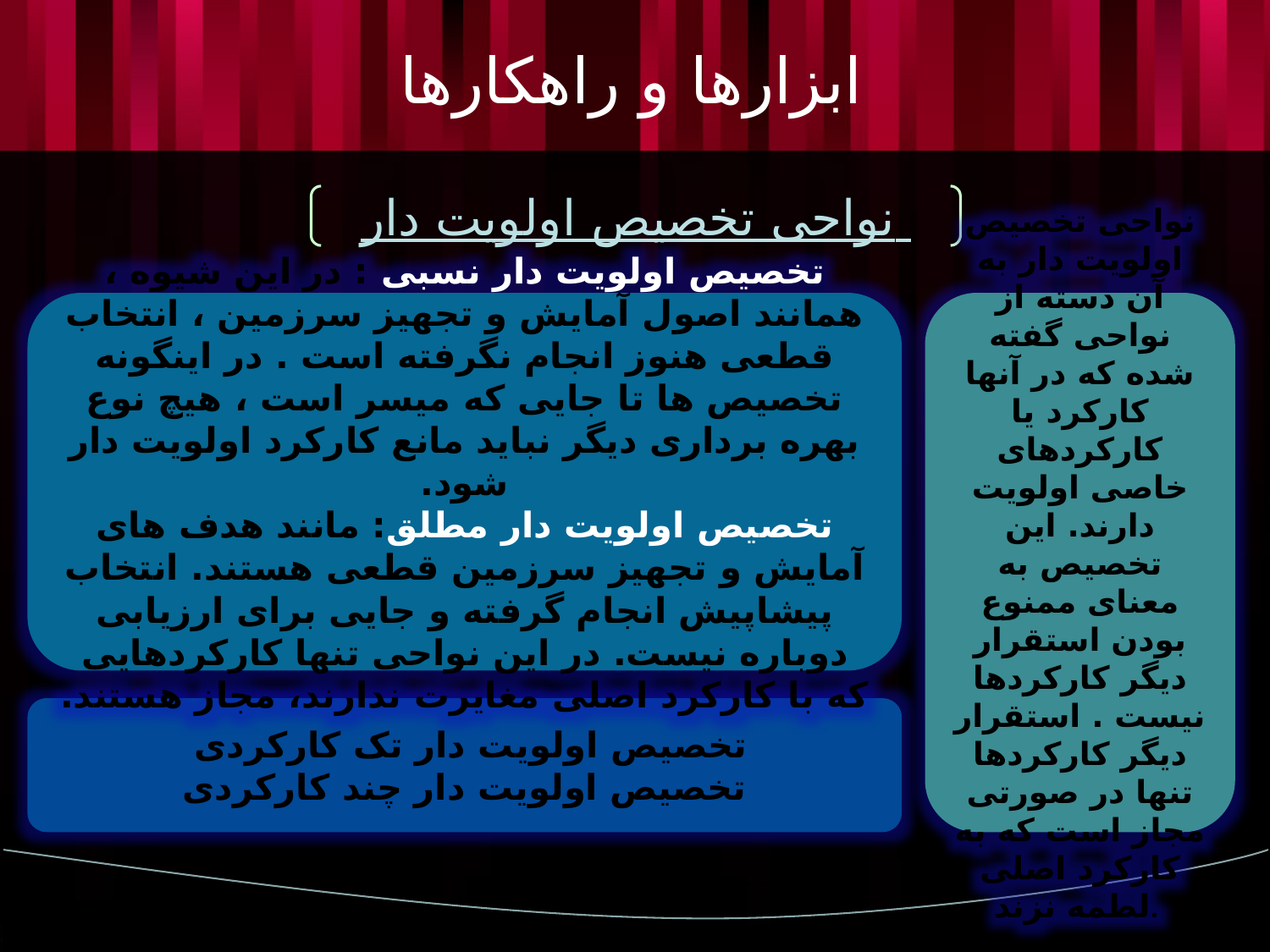

# ابزارها و راهکارها
نواحی تخصیص اولویت دار
نواحی تخصیص اولویت دار به آن دسته از نواحی گفته شده که در آنها کارکرد یا کارکردهای خاصی اولویت دارند. این تخصیص به معنای ممنوع بودن استقرار دیگر کارکردها نیست . استقرار دیگر کارکردها تنها در صورتی مجاز است که به کارکرد اصلی لطمه نزند.
تخصیص اولویت دار نسبی : در این شیوه ، همانند اصول آمایش و تجهیز سرزمین ، انتخاب قطعی هنوز انجام نگرفته است . در اینگونه تخصیص ها تا جایی که میسر است ، هیچ نوع بهره برداری دیگر نباید مانع کارکرد اولویت دار شود.
تخصیص اولویت دار مطلق: مانند هدف های آمایش و تجهیز سرزمین قطعی هستند. انتخاب پیشاپیش انجام گرفته و جایی برای ارزیابی دوباره نیست. در این نواحی تنها کارکردهایی که با کارکرد اصلی مغایرت ندارند، مجاز هستند.
تخصیص اولویت دار تک کارکردی
تخصیص اولویت دار چند کارکردی